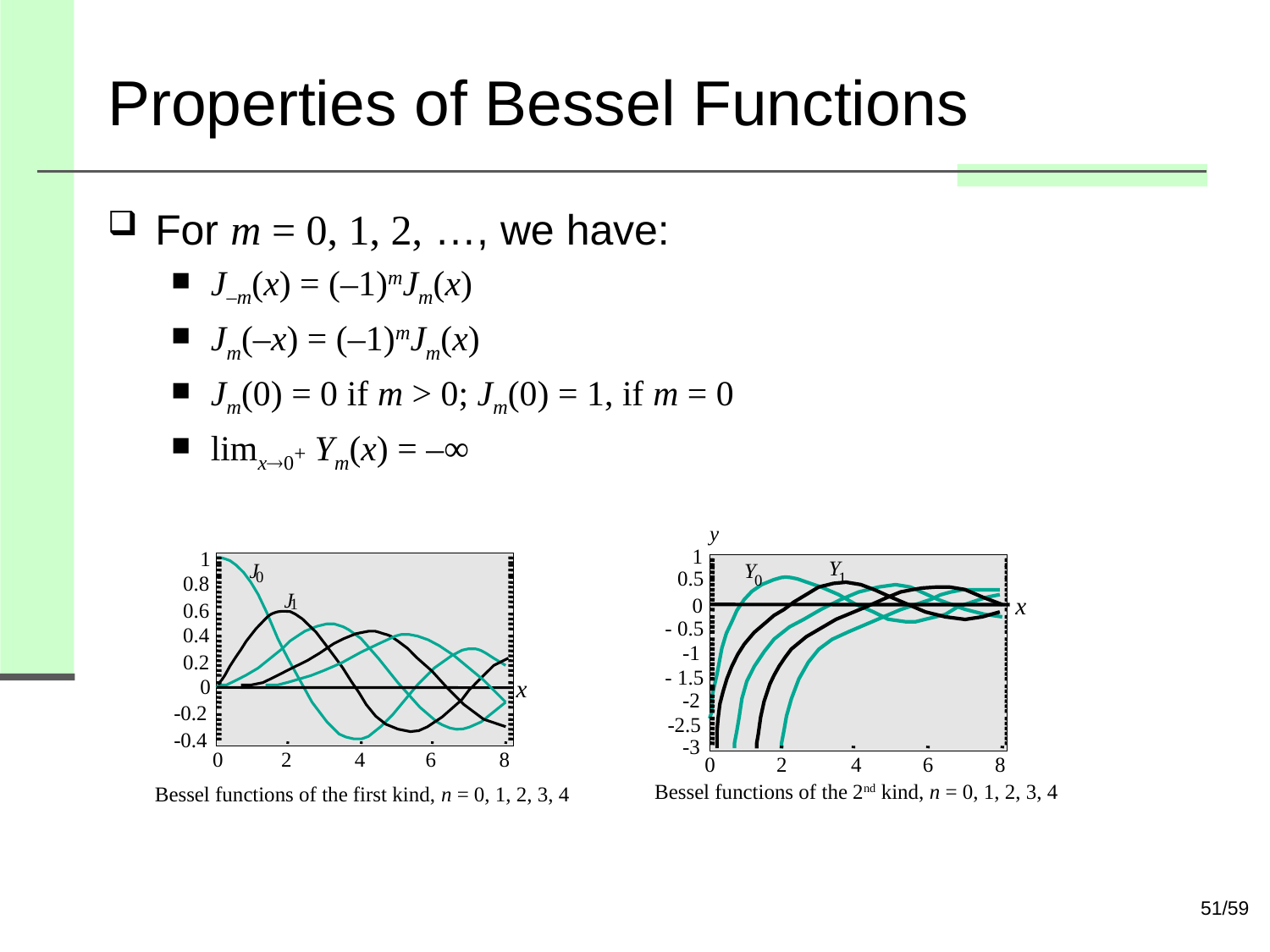

# Properties of Bessel Functions
For m = 0, 1, 2, …, we have:
J–m(x) = (–1)mJm(x)
Jm(–x) = (–1)mJm(x)
Jm(0) = 0 if m > 0; Jm(0) = 1, if m = 0
limx→0+ Ym(x) = –∞
y
1

Y
Y

0.5

1

0

x
0

-
0.5

-1

-
1.5

-2

-2.5

-3

0
2
4
6
8
Bessel functions of the 2nd kind, n = 0, 1, 2, 3, 4
1

J

0
0.8

J

1
0.6

0.4

0.2

0
x

-
0.2

-
0.4

0
2
4
6
8
Bessel functions of the first kind, n = 0, 1, 2, 3, 4
51